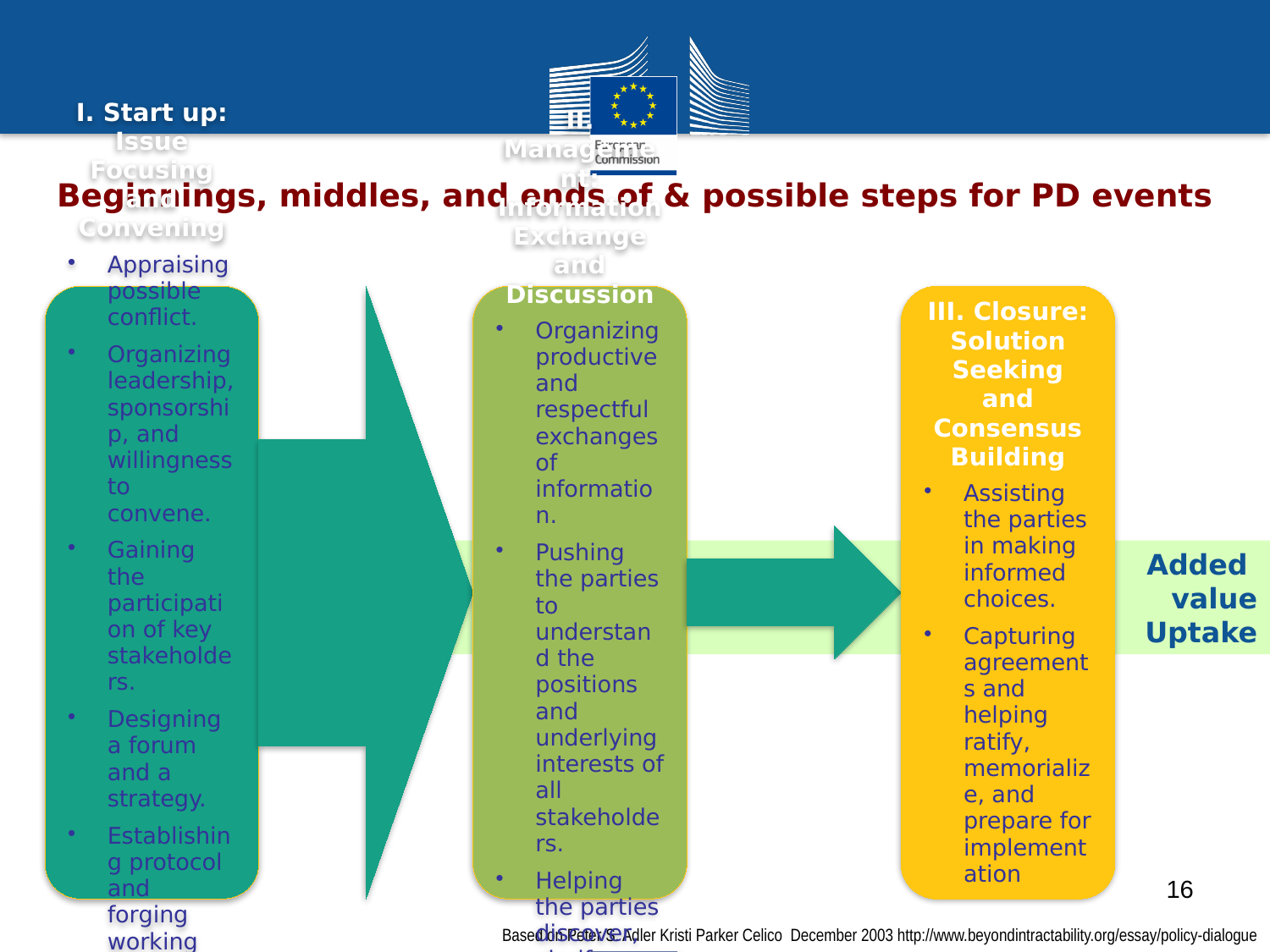

Beginnings, middles, and ends of & possible steps for PD events
Pushing the parties to understand the positions and underlying interests of all stakeholders.
Gaining the participation of key stakeholders.
Designing a forum and a strategy.
Assisting the parties in making informed choices.
Capturing agreements and helping ratify, memorialize, and prepare for implementation
Added
value
Uptake
16
Based on Peter S. Adler Kristi Parker Celico  December 2003 http://www.beyondintractability.org/essay/policy-dialogue